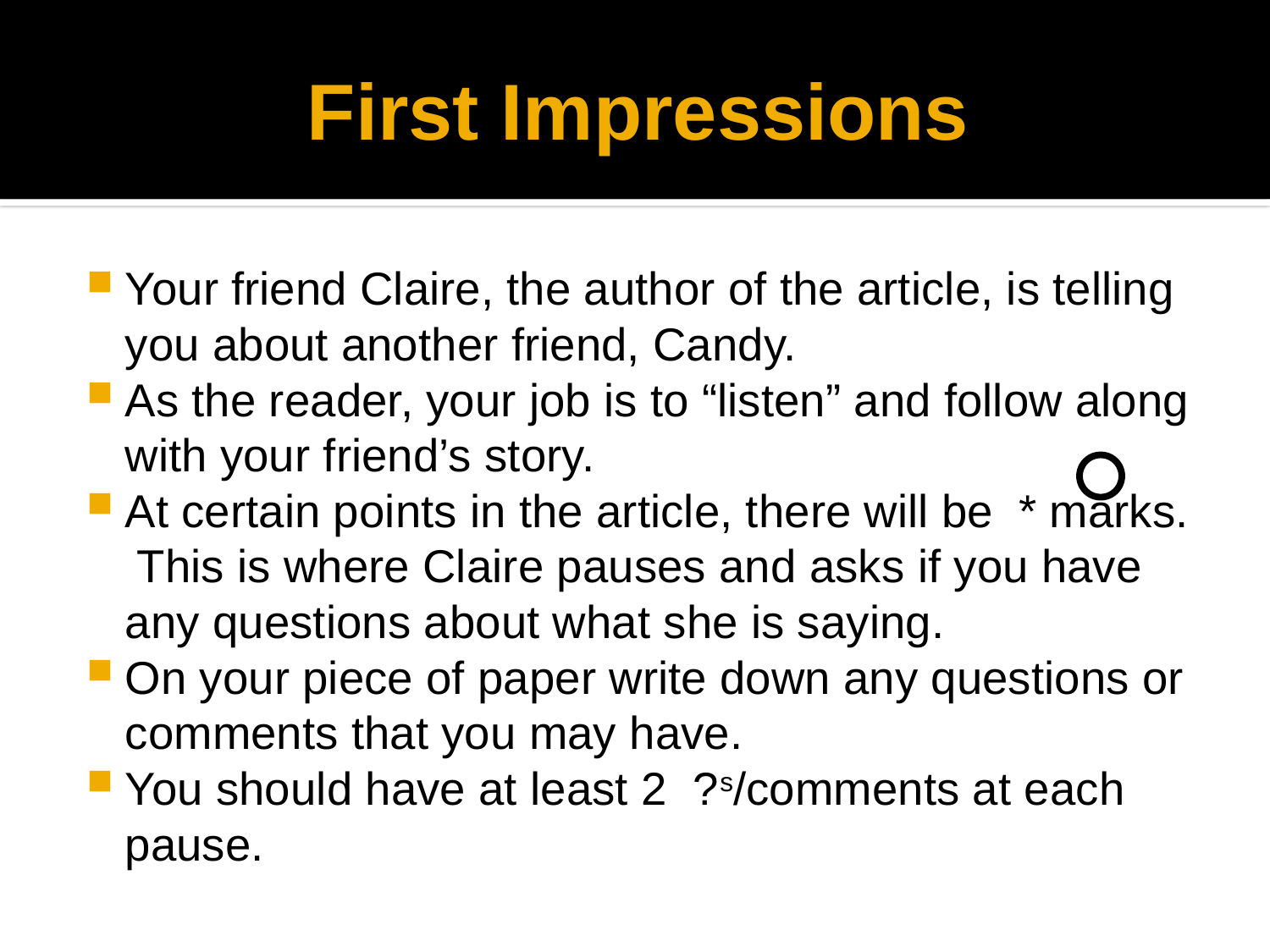

# First Impressions
Your friend Claire, the author of the article, is telling you about another friend, Candy.
As the reader, your job is to “listen” and follow along with your friend’s story.
At certain points in the article, there will be  * marks.  This is where Claire pauses and asks if you have any questions about what she is saying.
On your piece of paper write down any questions or comments that you may have.
You should have at least 2  ?s/comments at each pause.